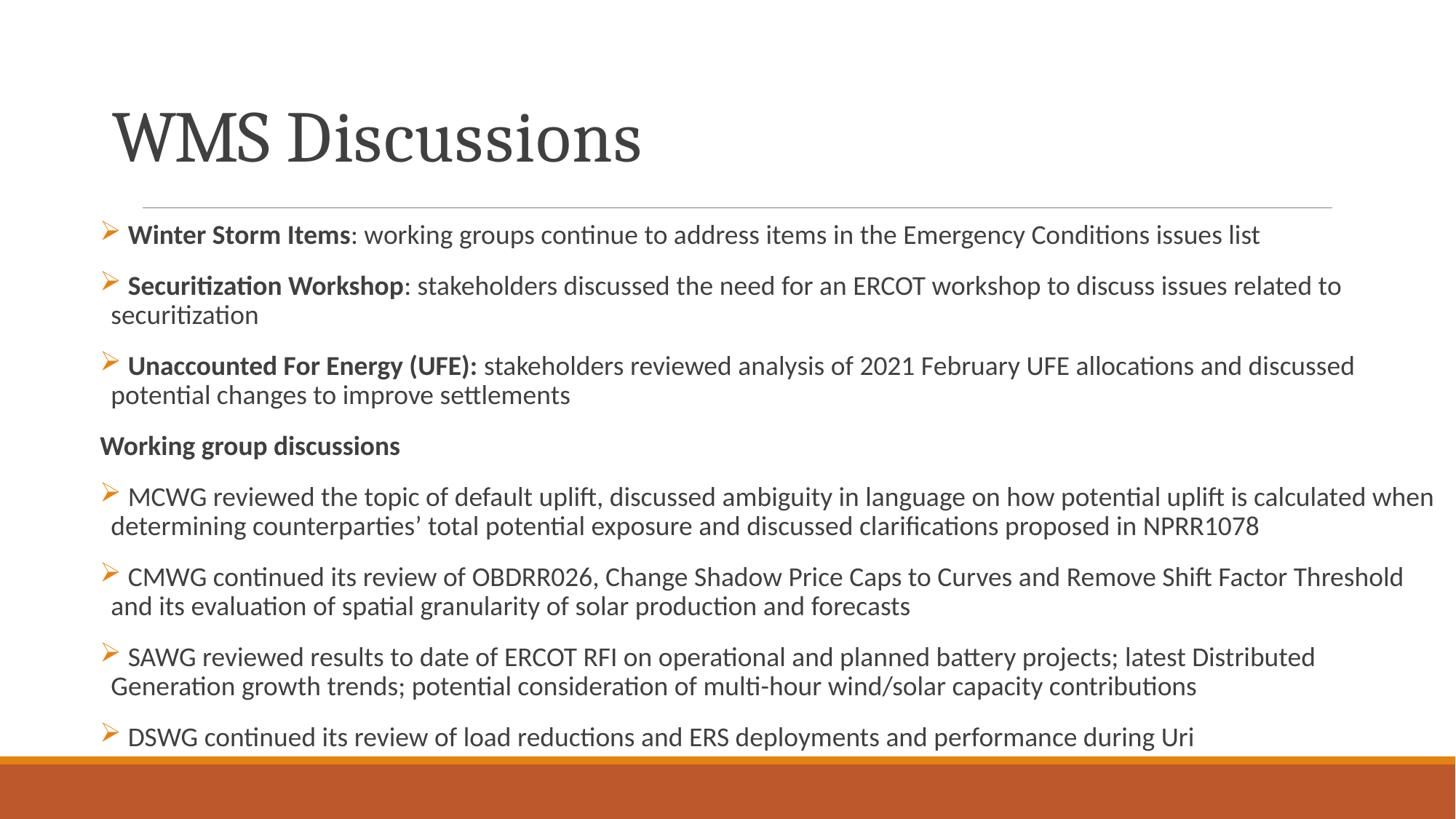

# WMS Discussions
 Winter Storm Items: working groups continue to address items in the Emergency Conditions issues list
 Securitization Workshop: stakeholders discussed the need for an ERCOT workshop to discuss issues related to securitization
 Unaccounted For Energy (UFE): stakeholders reviewed analysis of 2021 February UFE allocations and discussed potential changes to improve settlements
Working group discussions
 MCWG reviewed the topic of default uplift, discussed ambiguity in language on how potential uplift is calculated when determining counterparties’ total potential exposure and discussed clarifications proposed in NPRR1078
 CMWG continued its review of OBDRR026, Change Shadow Price Caps to Curves and Remove Shift Factor Threshold and its evaluation of spatial granularity of solar production and forecasts
 SAWG reviewed results to date of ERCOT RFI on operational and planned battery projects; latest Distributed Generation growth trends; potential consideration of multi-hour wind/solar capacity contributions
 DSWG continued its review of load reductions and ERS deployments and performance during Uri